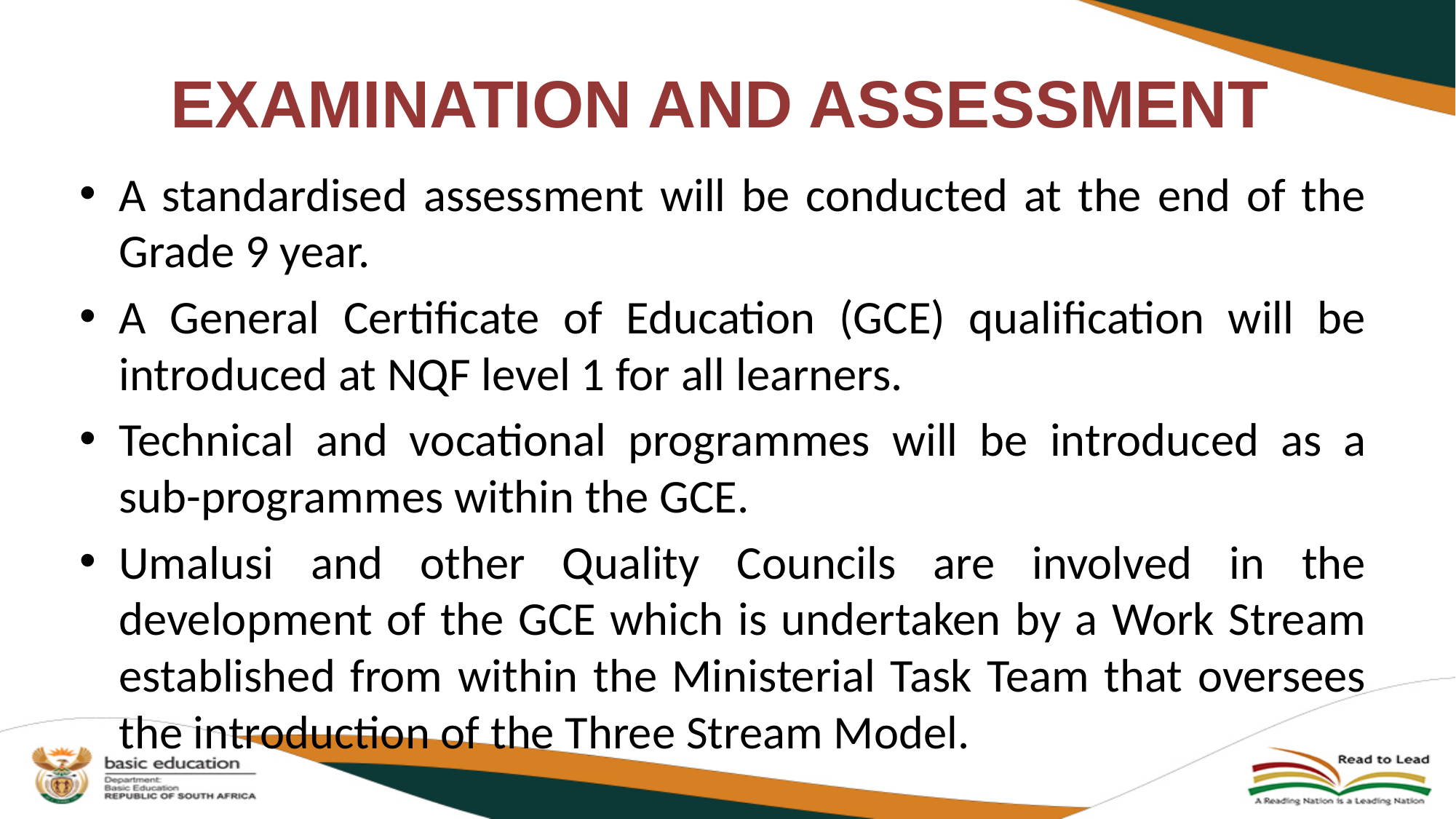

# EXAMINATION AND ASSESSMENT
A standardised assessment will be conducted at the end of the Grade 9 year.
A General Certificate of Education (GCE) qualification will be introduced at NQF level 1 for all learners.
Technical and vocational programmes will be introduced as a sub-programmes within the GCE.
Umalusi and other Quality Councils are involved in the development of the GCE which is undertaken by a Work Stream established from within the Ministerial Task Team that oversees the introduction of the Three Stream Model.